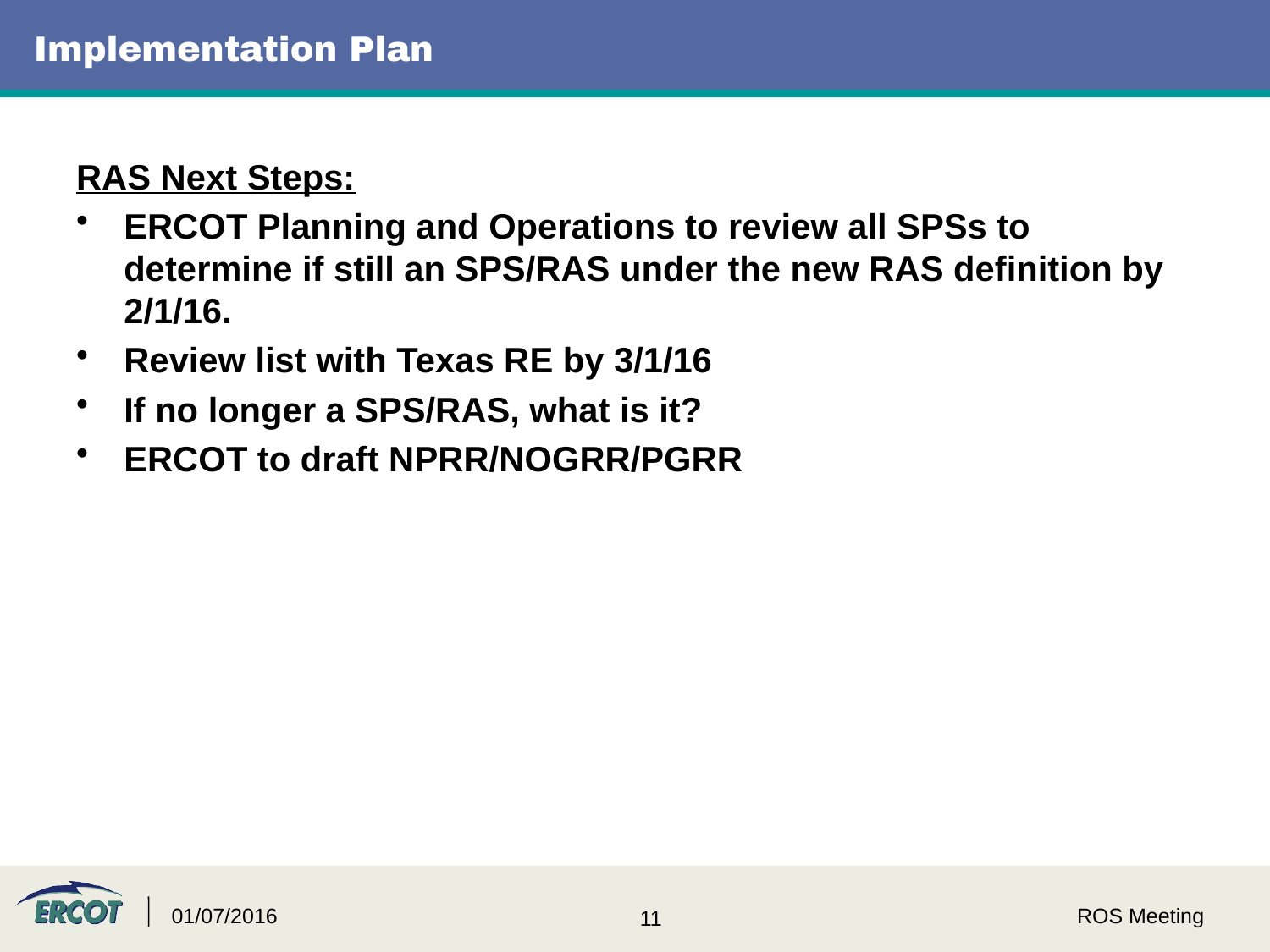

# Implementation Plan
RAS Next Steps:
ERCOT Planning and Operations to review all SPSs to determine if still an SPS/RAS under the new RAS definition by 2/1/16.
Review list with Texas RE by 3/1/16
If no longer a SPS/RAS, what is it?
ERCOT to draft NPRR/NOGRR/PGRR
01/07/2016
ROS Meeting